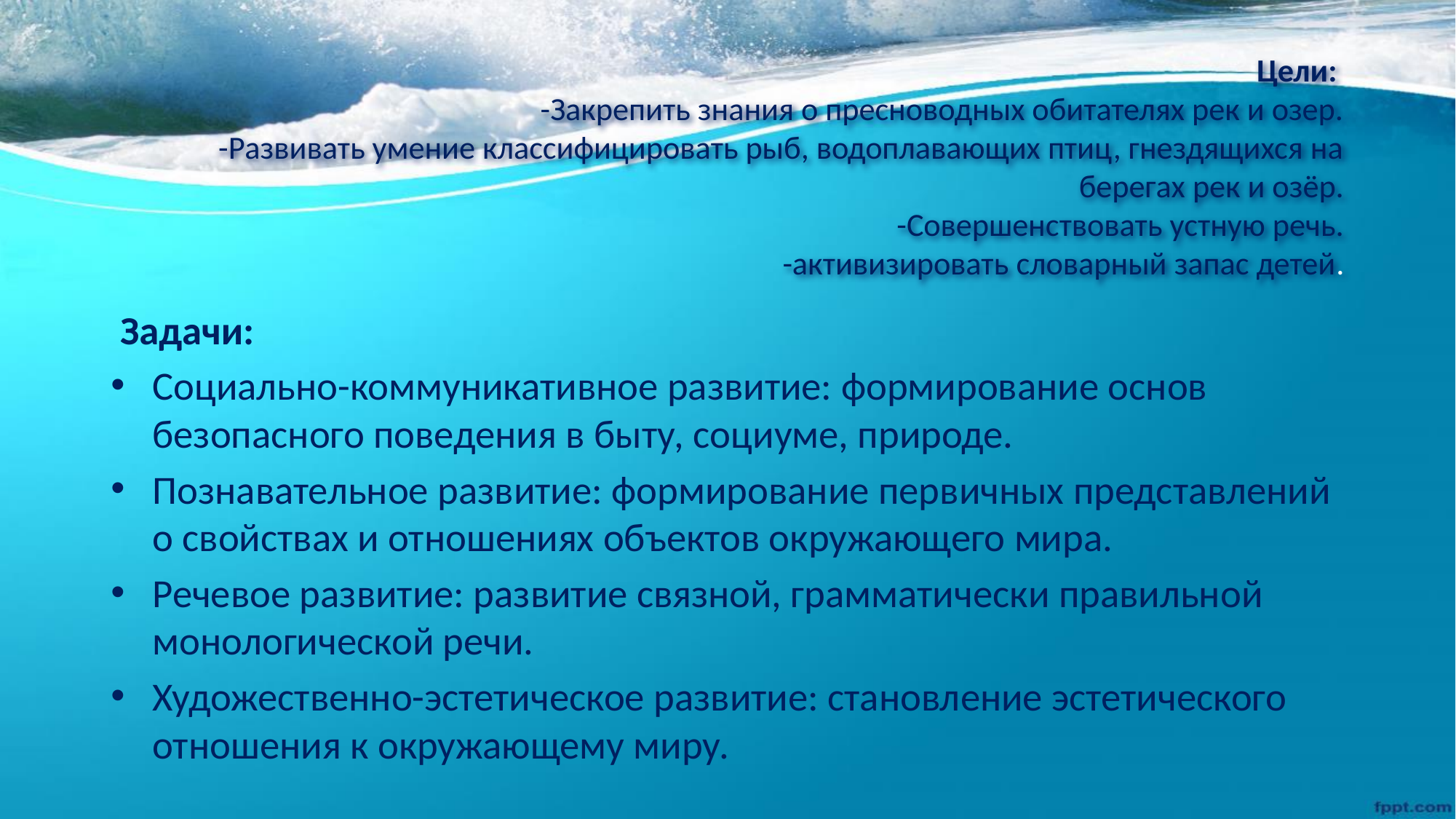

# Цели: -Закрепить знания о пресноводных обитателях рек и озер. -Развивать умение классифицировать рыб, водоплавающих птиц, гнездящихся на берегах рек и озёр. -Совершенствовать устную речь. -активизировать словарный запас детей.
 Задачи:
Социально-коммуникативное развитие: формирование основ безопасного поведения в быту, социуме, природе.
Познавательное развитие: формирование первичных представлений о свойствах и отношениях объектов окружающего мира.
Речевое развитие: развитие связной, грамматически правильной монологической речи.
Художественно-эстетическое развитие: становление эстетического отношения к окружающему миру.